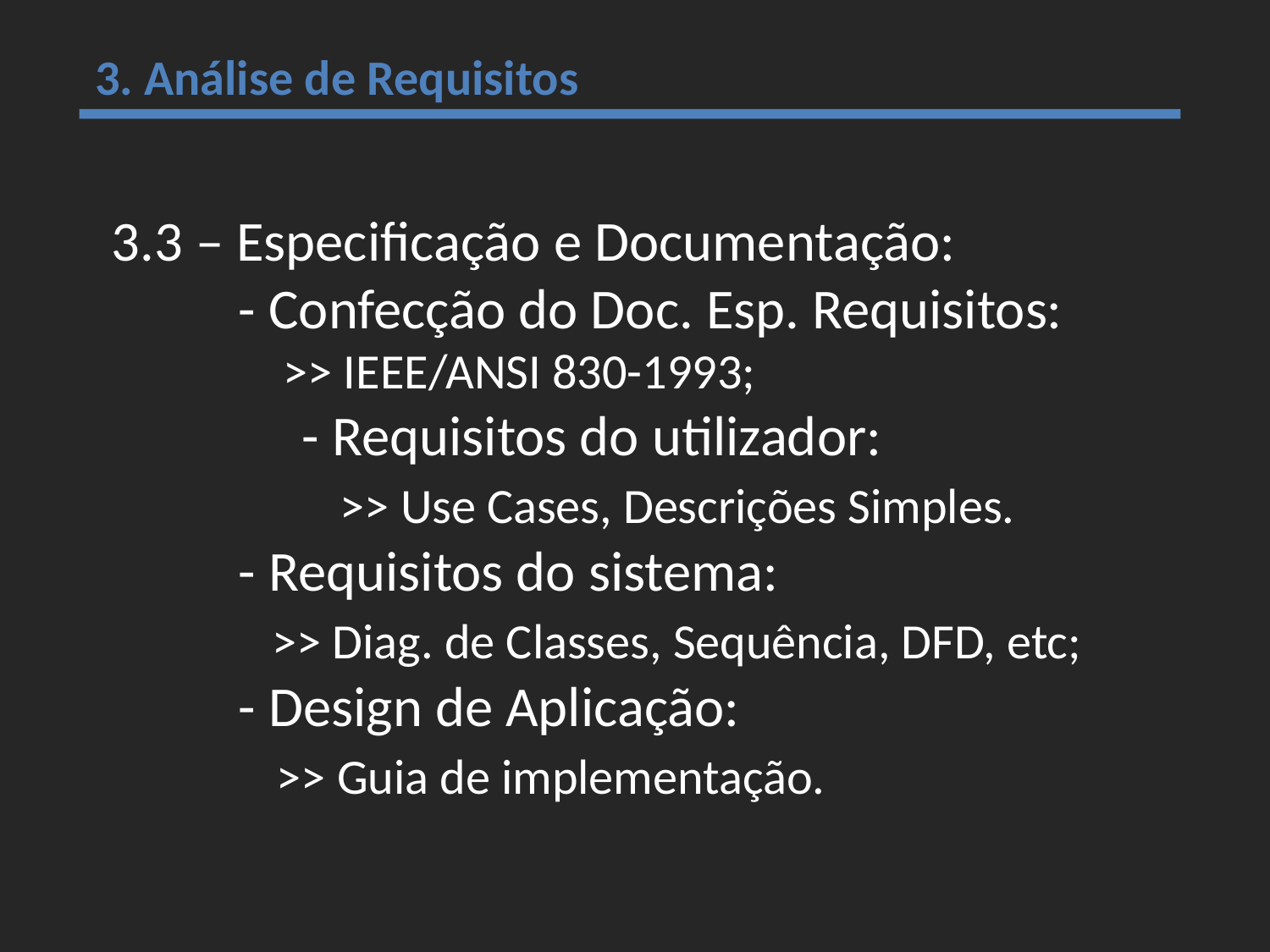

3. Análise de Requisitos

3.3 – Especificação e Documentação:
	- Confecção do Doc. Esp. Requisitos:
	    >> IEEE/ANSI 830-1993;
	- Requisitos do utilizador:
	   >> Use Cases, Descrições Simples.
	- Requisitos do sistema:
	   >> Diag. de Classes, Sequência, DFD, etc;
	- Design de Aplicação:
	   >> Guia de implementação.